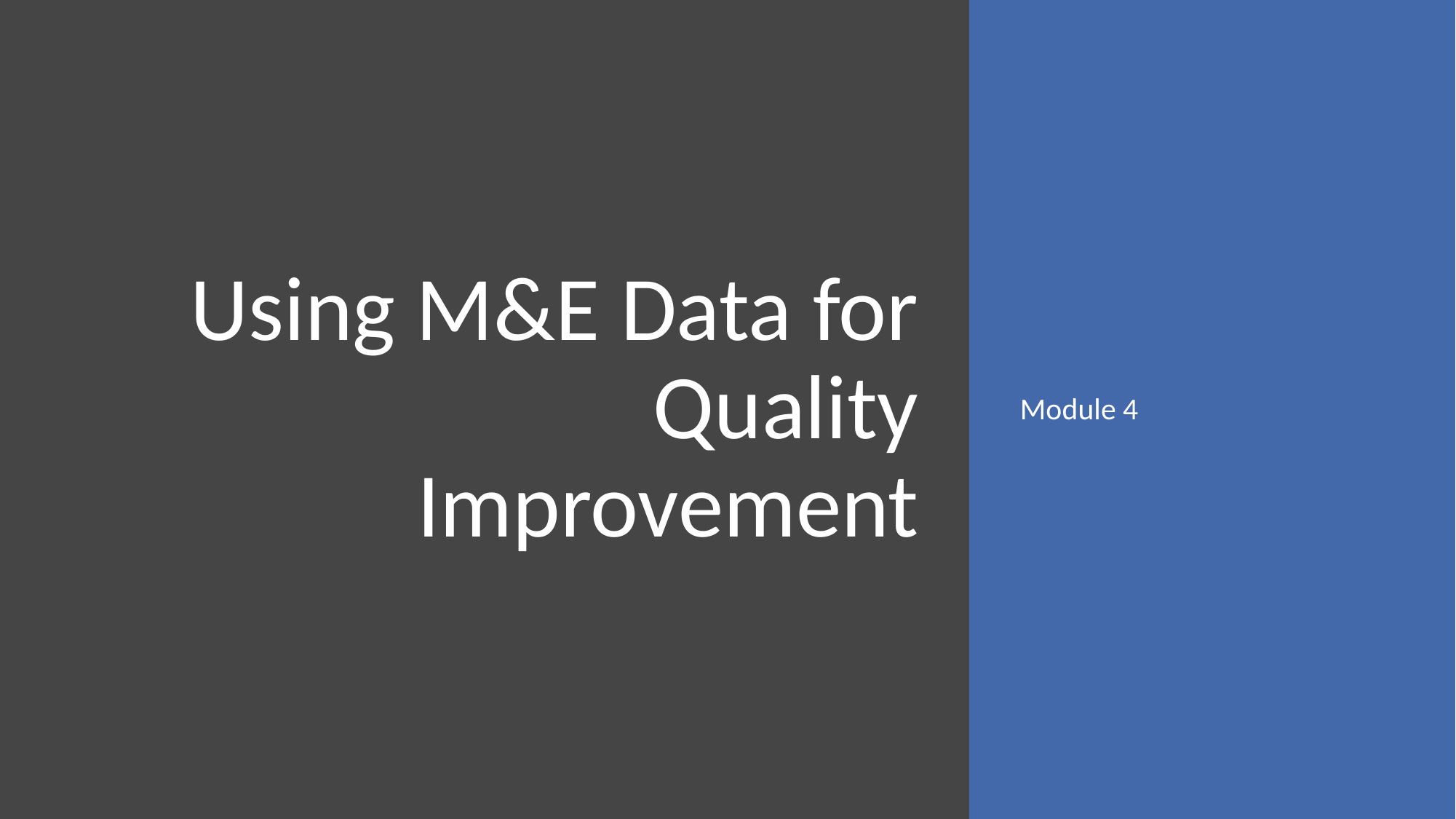

# Using M&E Data for Quality Improvement
Module 4
1